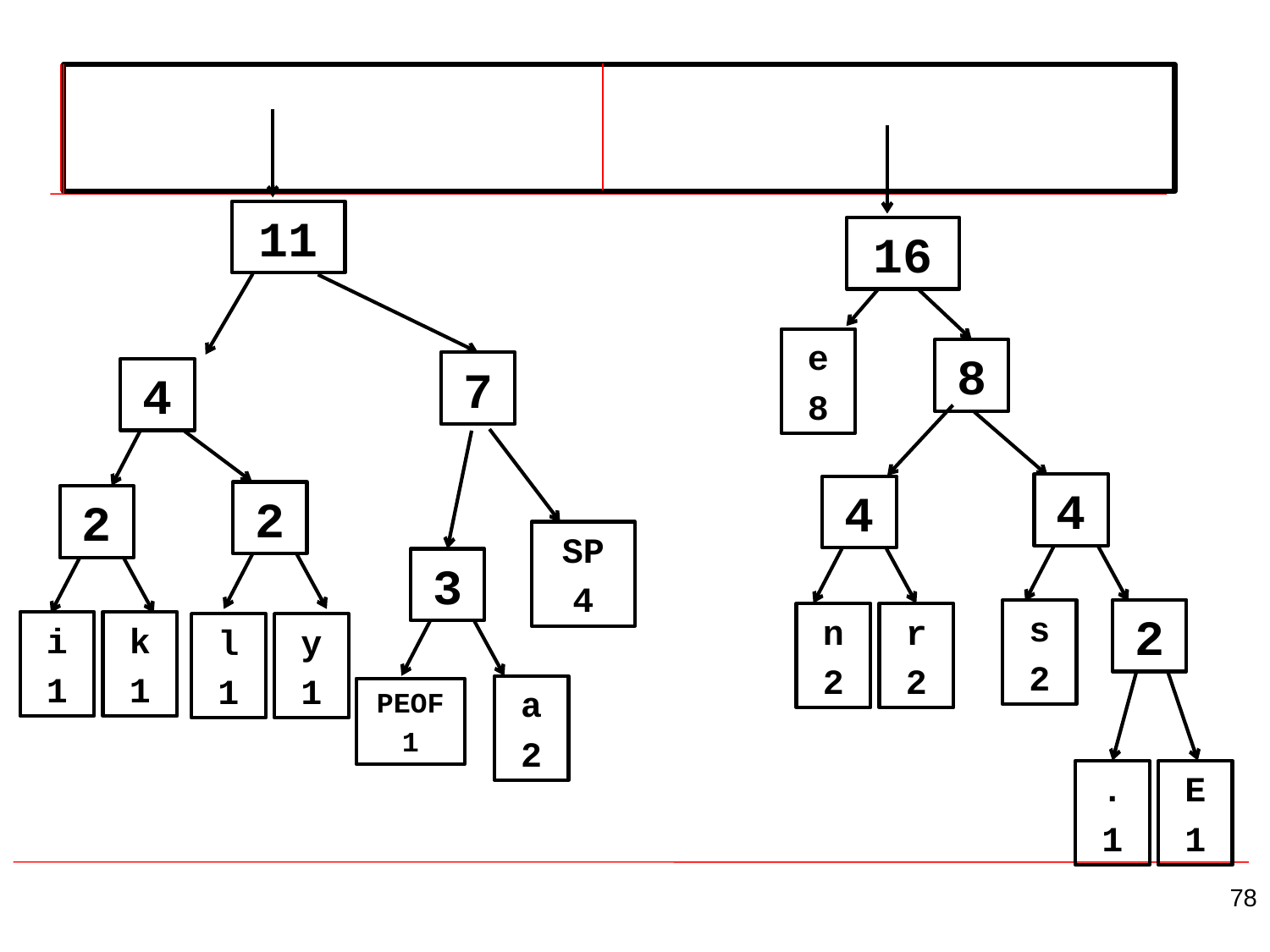

11
16
e
8
8
7
4
4
4
2
2
SP
4
3
2
s
2
n
2
r
2
i
1
k
1
l
1
y
1
a
2
PEOF
1
.
1
E
1
78